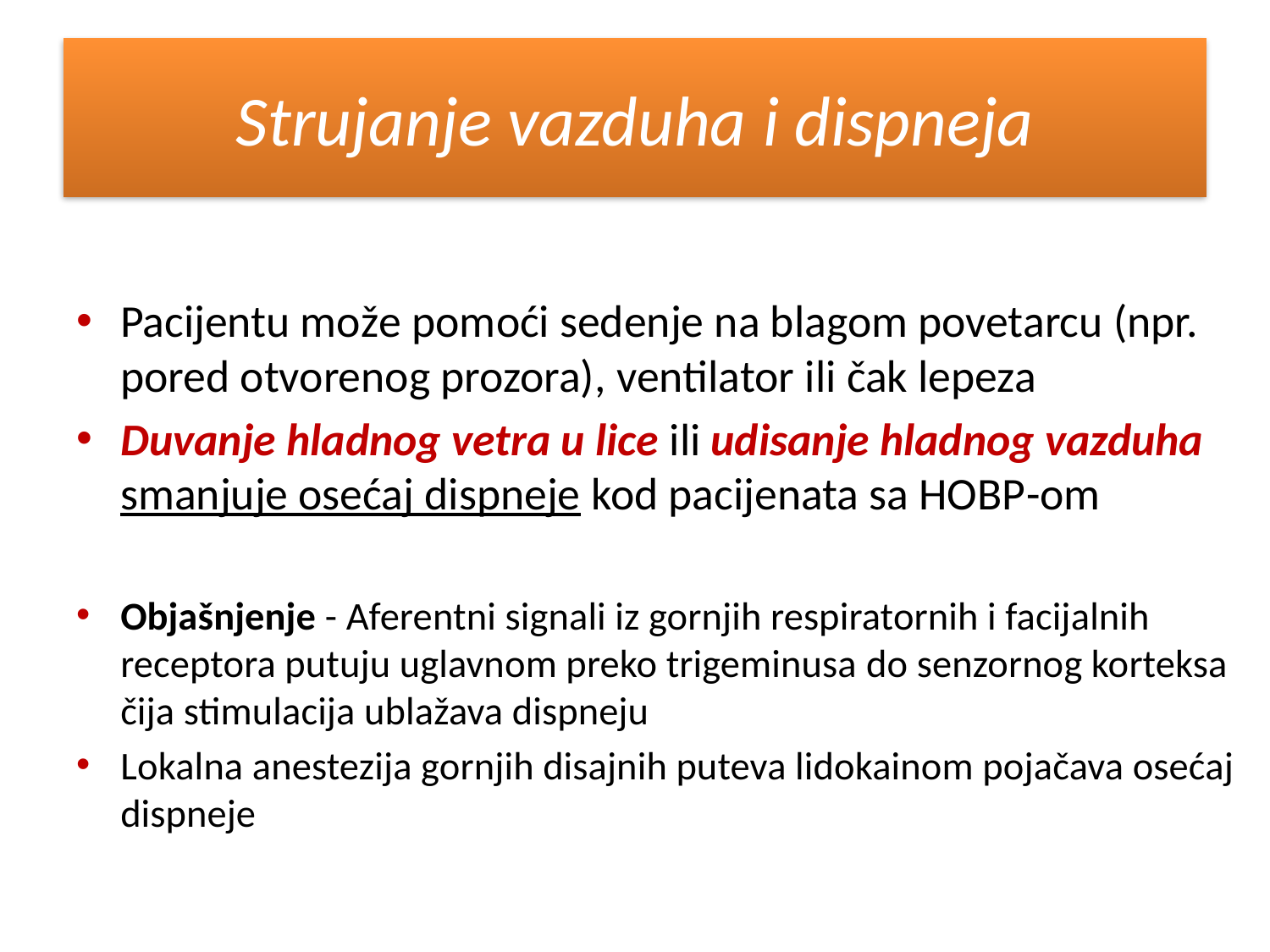

# Strujanje vazduha i dispneja

Pacijentu može pomoći sedenje na blagom povetarcu (npr. pored otvorenog prozora), ventilator ili čak lepeza
Duvanje hladnog vetra u lice ili udisanje hladnog vazduha smanjuje osećaj dispneje kod pacijenata sa HOBP-om

Objašnjenje - Aferentni signali iz gornjih respiratornih i facijalnih receptora putuju uglavnom preko trigeminusa do senzornog korteksa čija stimulacija ublažava dispneju
Lokalna anestezija gornjih disajnih puteva lidokainom pojačava osećaj dispneje